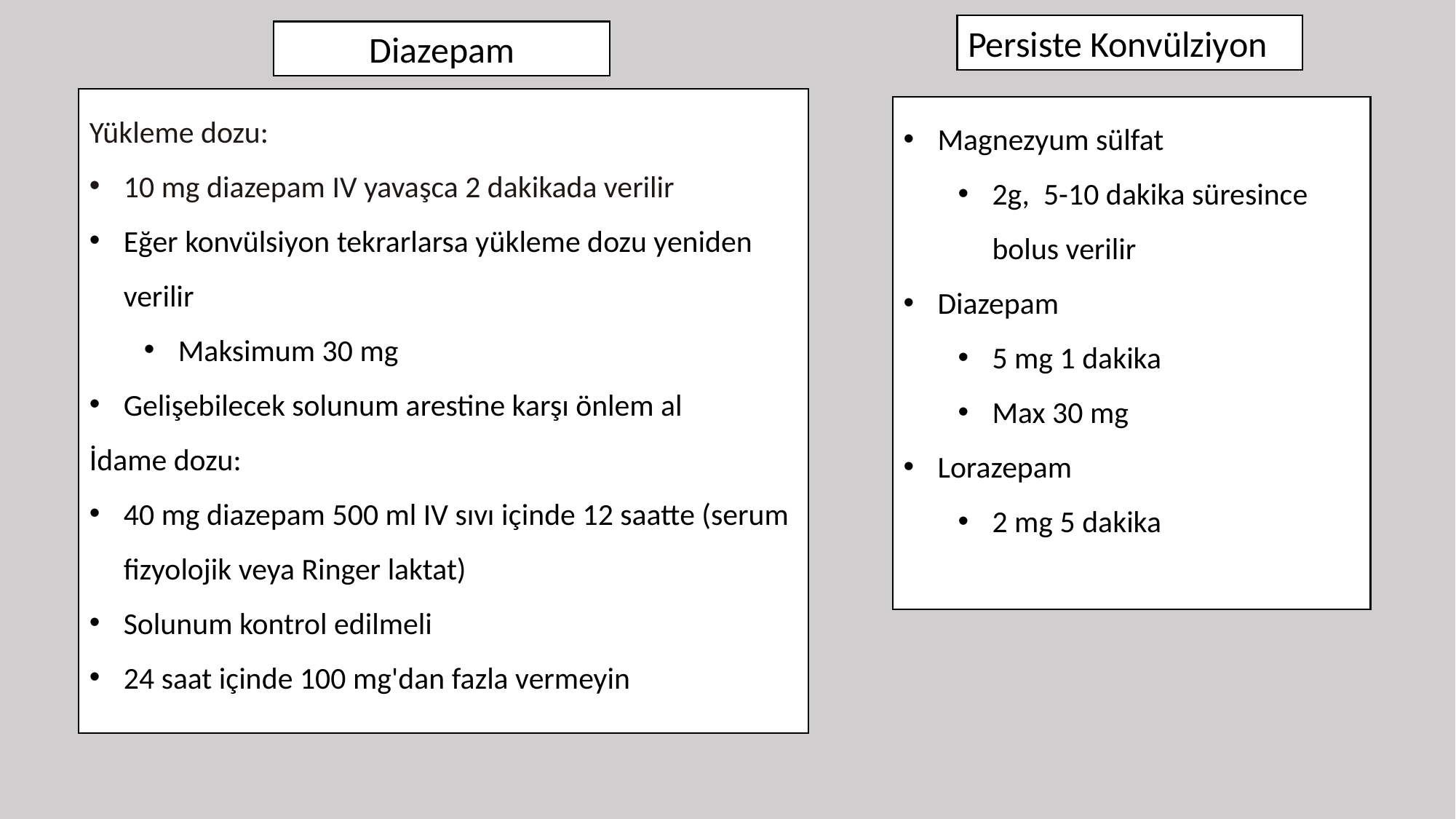

Persiste Konvülziyon
Diazepam
Yükleme dozu:
10 mg diazepam IV yavaşca 2 dakikada verilir
Eğer konvülsiyon tekrarlarsa yükleme dozu yeniden verilir
Maksimum 30 mg
Gelişebilecek solunum arestine karşı önlem al
İdame dozu:
40 mg diazepam 500 ml IV sıvı içinde 12 saatte (serum fizyolojik veya Ringer laktat)
Solunum kontrol edilmeli
24 saat içinde 100 mg'dan fazla vermeyin

Magnezyum sülfat
2g,  5-10 dakika süresince  bolus verilir
Diazepam
5 mg 1 dakika
Max 30 mg
Lorazepam
2 mg 5 dakika